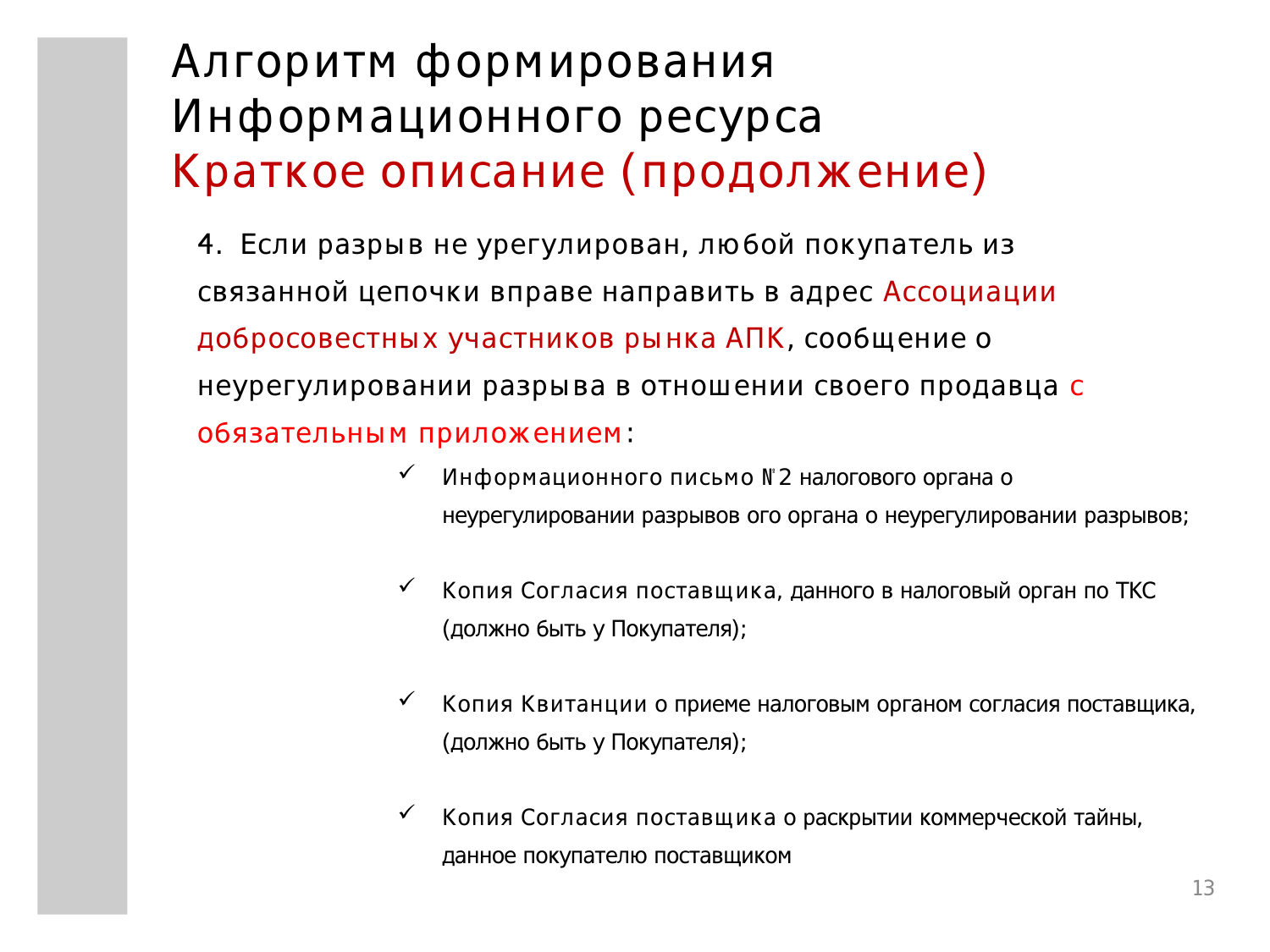

# Алгоритм формирования Информационного ресурса Краткое описание (продолжение)
4.  Если разрыв не урегулирован, любой покупатель из связанной цепочки вправе направить в адрес Ассоциации добросовестных участников рынка АПК, сообщение о неурегулировании разрыва в отношении своего продавца с обязательным приложением:

Информационного письмо №2 налогового органа о неурегулировании разрывов ого органа о неурегулировании разрывов;

Копия Согласия поставщика, данного в налоговый орган по ТКС (должно быть у Покупателя);

Копия Квитанции о приеме налоговым органом согласия поставщика, (должно быть у Покупателя);

Копия Согласия поставщика о раскрытии коммерческой тайны, данное покупателю поставщиком

13